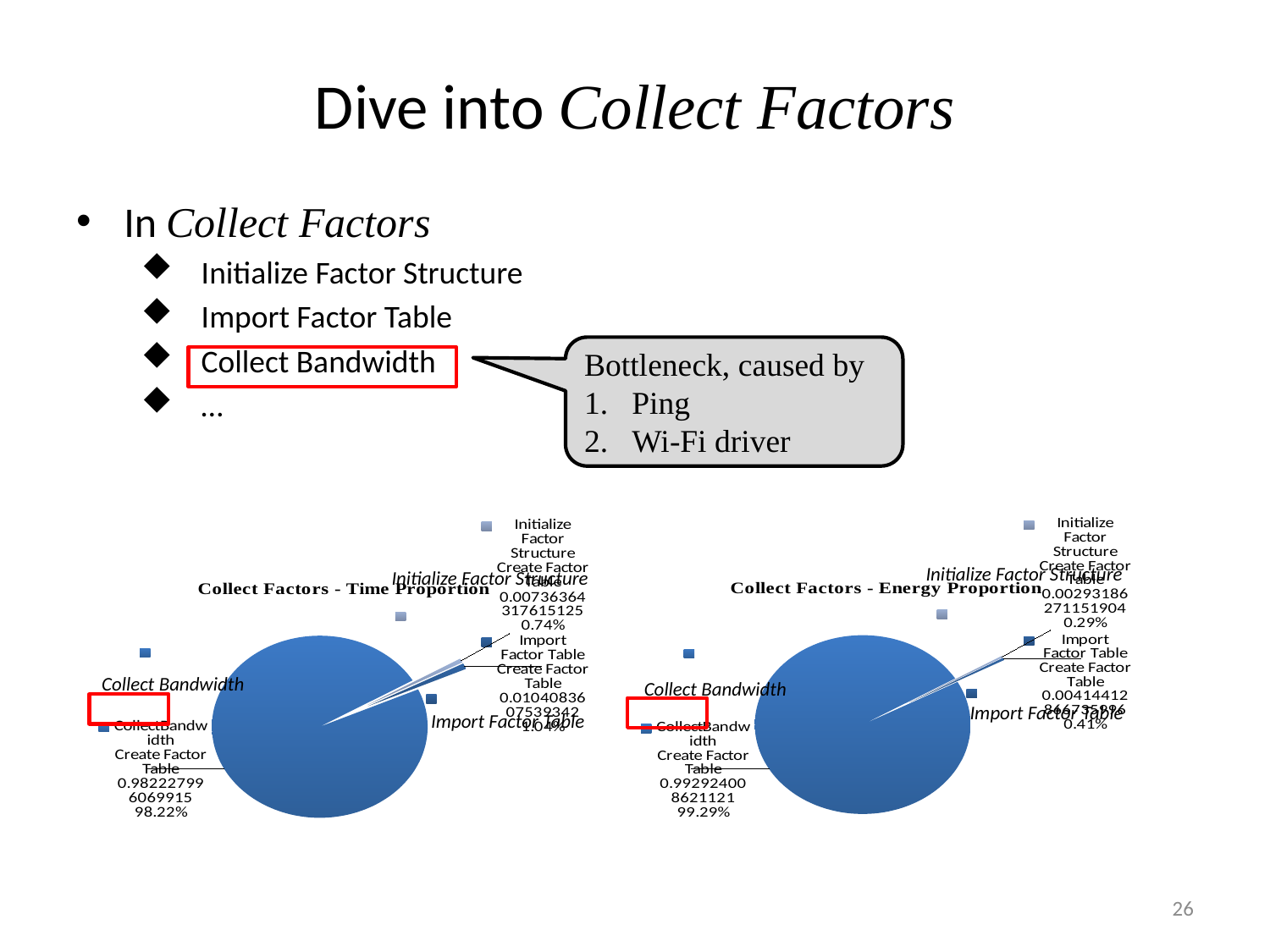

# Dive into Collect Factors
In Collect Factors
Initialize Factor Structure
Import Factor Table
Collect Bandwidth
…

Bottleneck, caused by
Ping
Wi-Fi driver

### Chart: Collect Factors - Energy Proportion

| Category | Create Factor Table |
|---|---|
| Import Factor Table | 0.0041441286673599646 |
| CollectBandwidth | 0.9929240086211208 |
| Initialize Factor Structure | 0.002931862711519036 |

### Chart: Collect Factors - Time Proportion

| Category | Create Factor Table |
|---|---|
| Import Factor Table | 0.010408360753934231 |
| CollectBandwidth | 0.9822279960699145 |
| Initialize Factor Structure | 0.007363643176151252 |
Initialize Factor Structure
Initialize Factor Structure
Collect Bandwidth
Collect Bandwidth

Import Factor Table

Import Factor Table
26